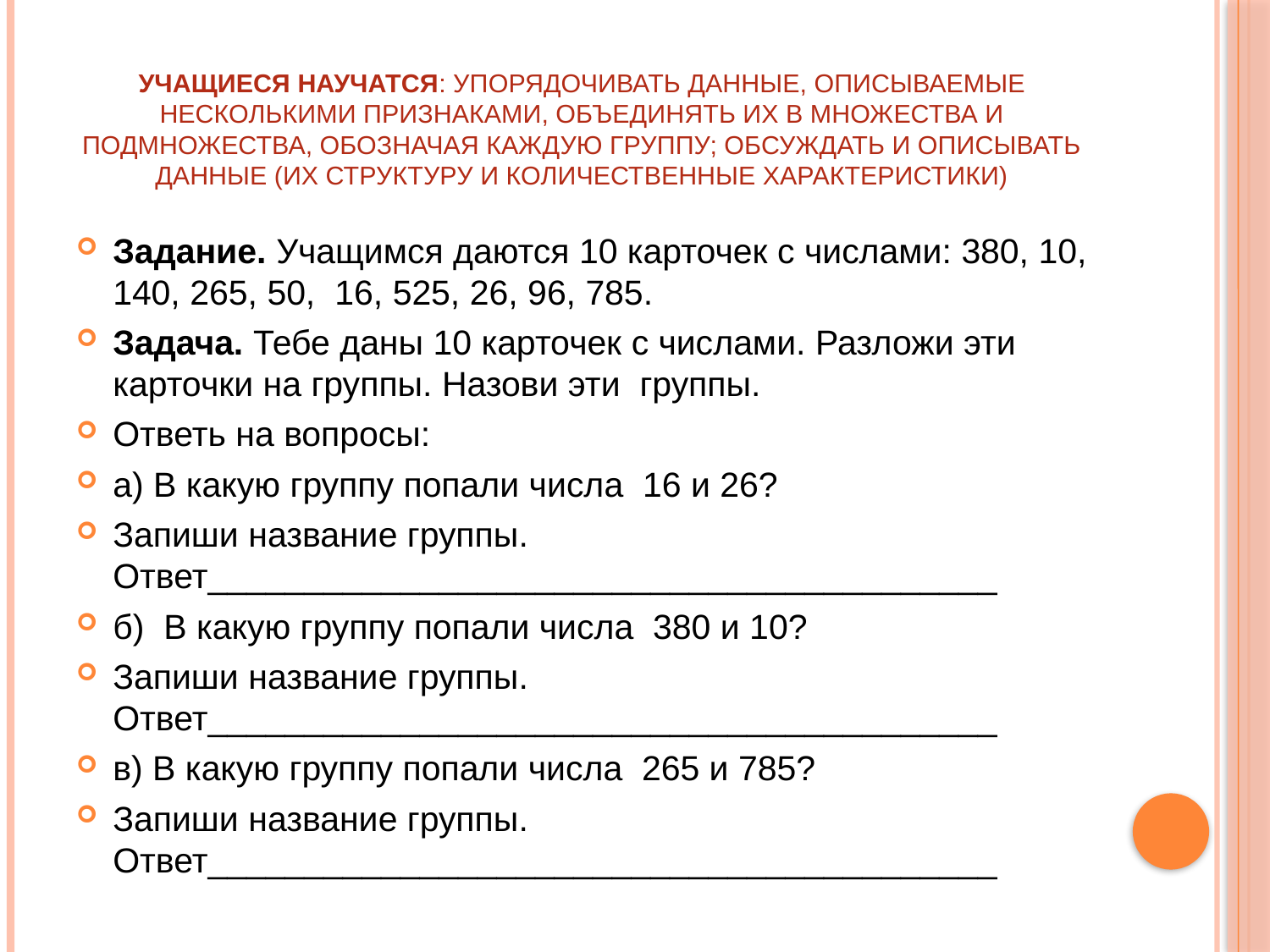

# Учащиеся научатся: упорядочивать данные, описываемые несколькими признаками, объединять их в множества и подмножества, обозначая каждую группу; обсуждать и описывать данные (их структуру и количественные характеристики)
Задание. Учащимся даются 10 карточек с числами: 380, 10, 140, 265, 50,  16, 525, 26, 96, 785.
Задача. Тебе даны 10 карточек с числами. Разложи эти карточки на группы. Назови эти  группы.
Ответь на вопросы:
а) В какую группу попали числа  16 и 26?
Запиши название группы. Ответ_________________________________________
б)  В какую группу попали числа  380 и 10?
Запиши название группы. Ответ_________________________________________
в) В какую группу попали числа  265 и 785?
Запиши название группы. Ответ_________________________________________